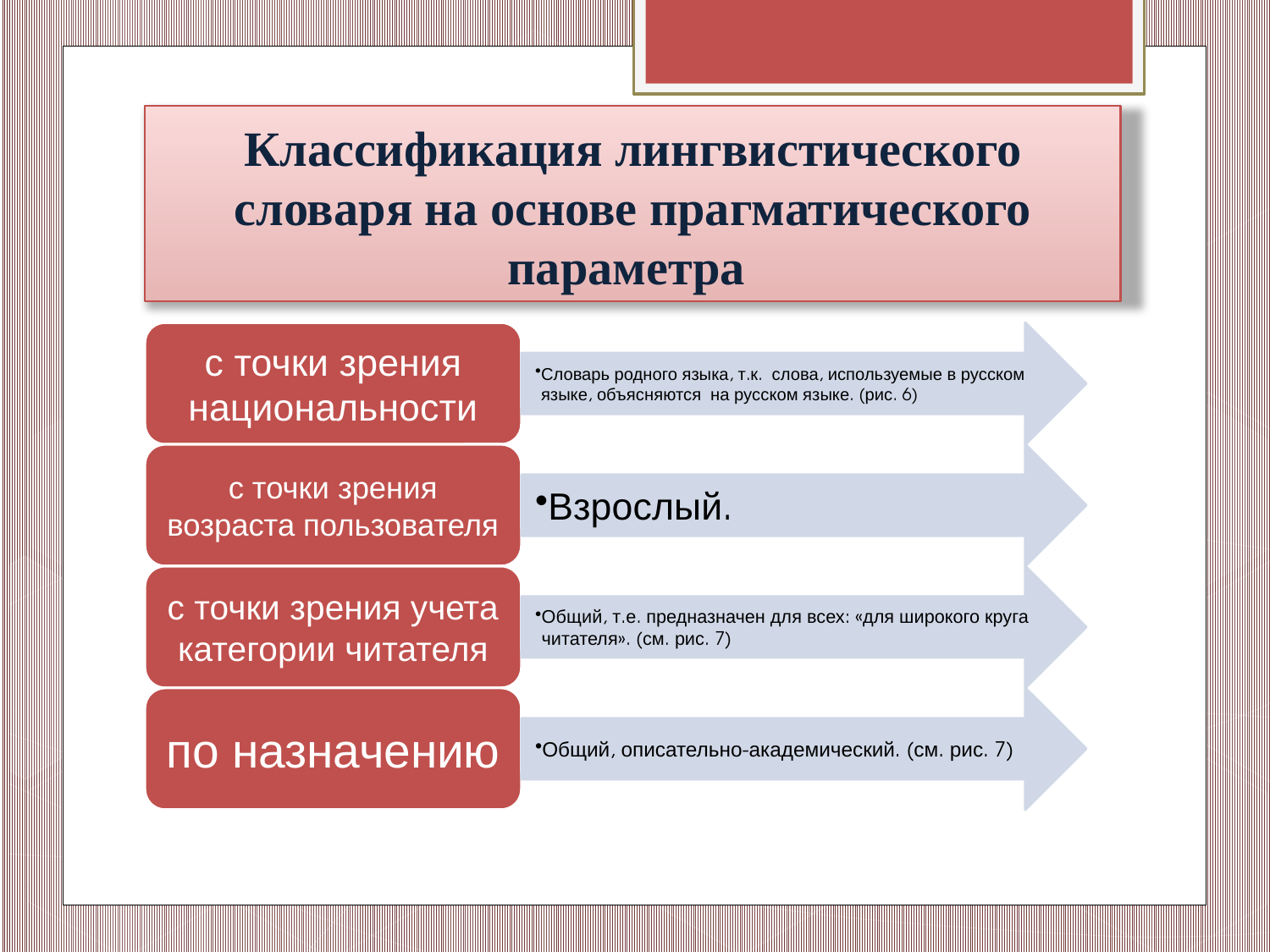

# Классификация лингвистического словаря на основе прагматического параметра
с точки зрения национальности
с точки зрения возраста пользователя
с точки зрения учета категории читателя
по назначению
Словарь родного языка, т.к.  слова, используемые в русском языке, объясняются  на русском языке. (рис. 6)
Взрослый.
Общий, т.е. предназначен для всех: «для широкого круга читателя». (см. рис. 7)
Общий, описательно-академический. (см. рис. 7)